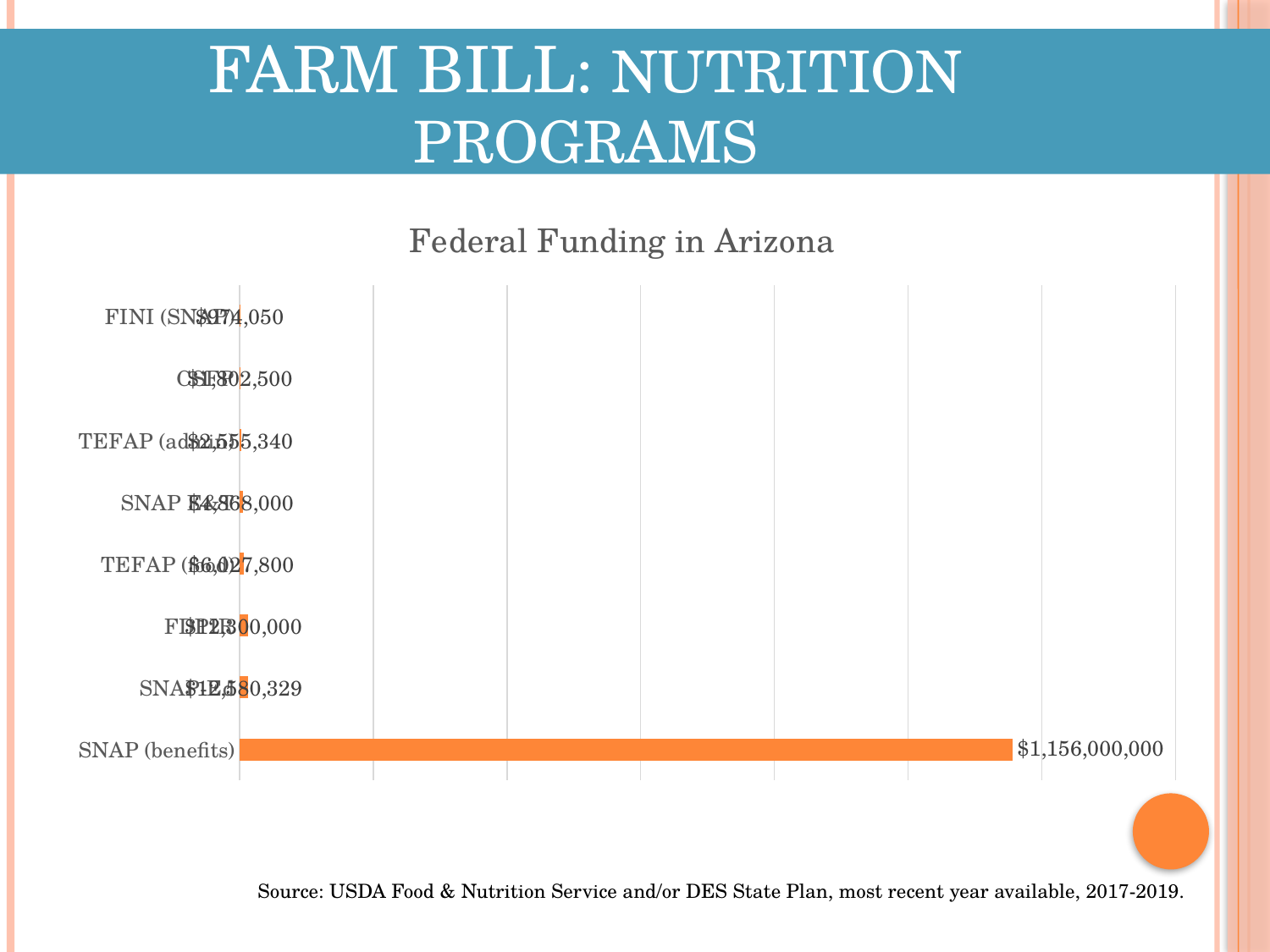

# Farm Bill: Nutrition Programs

### Chart: Federal Funding in Arizona

| Category | Funding |
|---|---|
| SNAP (benefits) | 1156000000.0 |
| SNAP-Ed | 12580329.0 |
| FDPIR | 12300000.0 |
| TEFAP (food) | 6027800.0 |
| SNAP E&T | 4868000.0 |
| TEFAP (admin) | 2555340.0 |
| CSFP | 1802500.0 |
| FINI (SNAP) | 974050.0 |
Source: USDA Food & Nutrition Service and/or DES State Plan, most recent year available, 2017-2019.